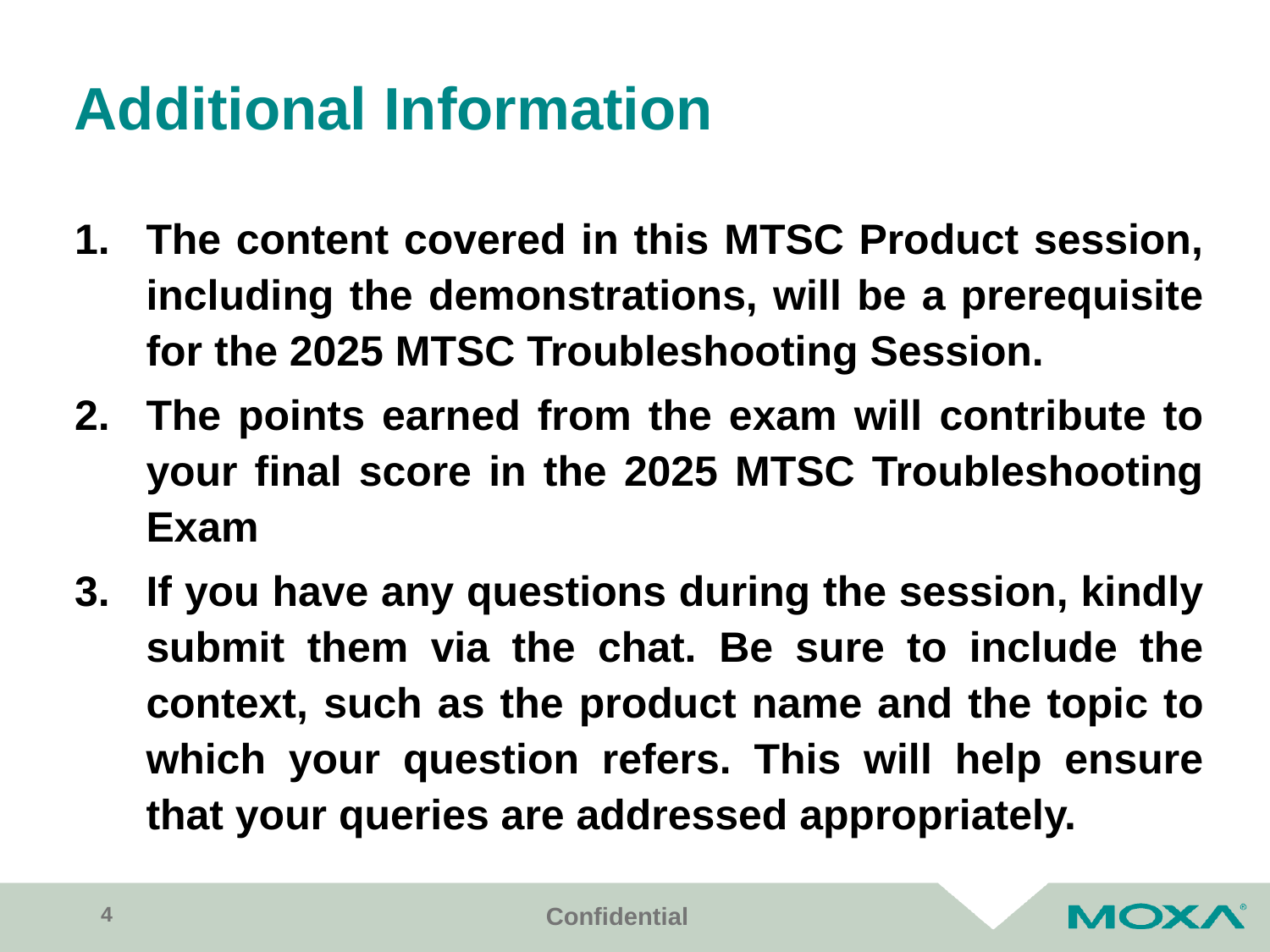

# Additional Information

The content covered in this MTSC Product session, including the demonstrations, will be a prerequisite for the 2025 MTSC Troubleshooting Session.
The points earned from the exam will contribute to your final score in the 2025 MTSC Troubleshooting Exam
If you have any questions during the session, kindly submit them via the chat. Be sure to include the context, such as the product name and the topic to which your question refers. This will help ensure that your queries are addressed appropriately.

4
Confidential